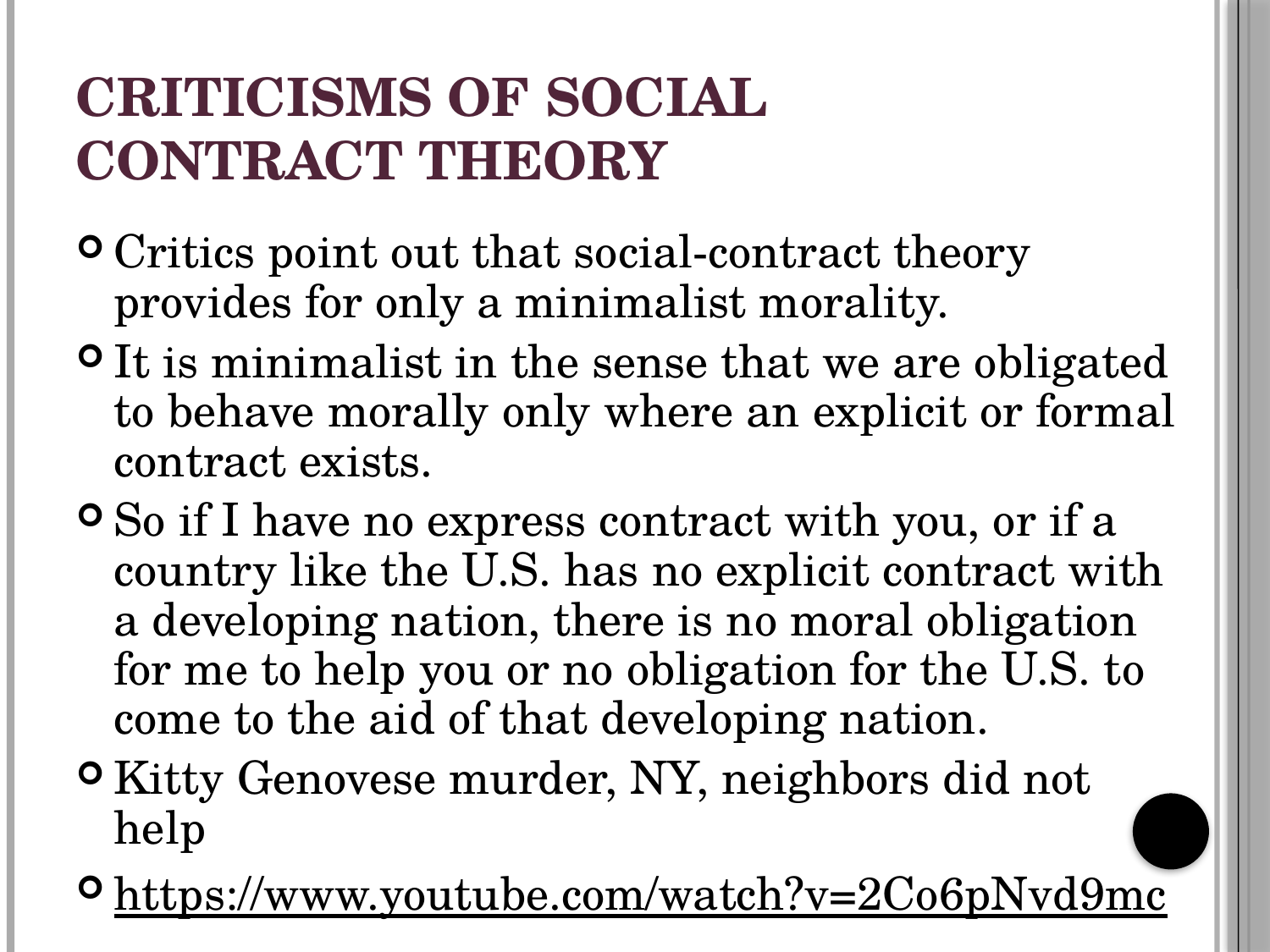

# Criticisms of Social Contract Theory
Critics point out that social-contract theory provides for only a minimalist morality.
It is minimalist in the sense that we are obligated to behave morally only where an explicit or formal contract exists.
So if I have no express contract with you, or if a country like the U.S. has no explicit contract with a developing nation, there is no moral obligation for me to help you or no obligation for the U.S. to come to the aid of that developing nation.
Kitty Genovese murder, NY, neighbors did not help
https://www.youtube.com/watch?v=2Co6pNvd9mc